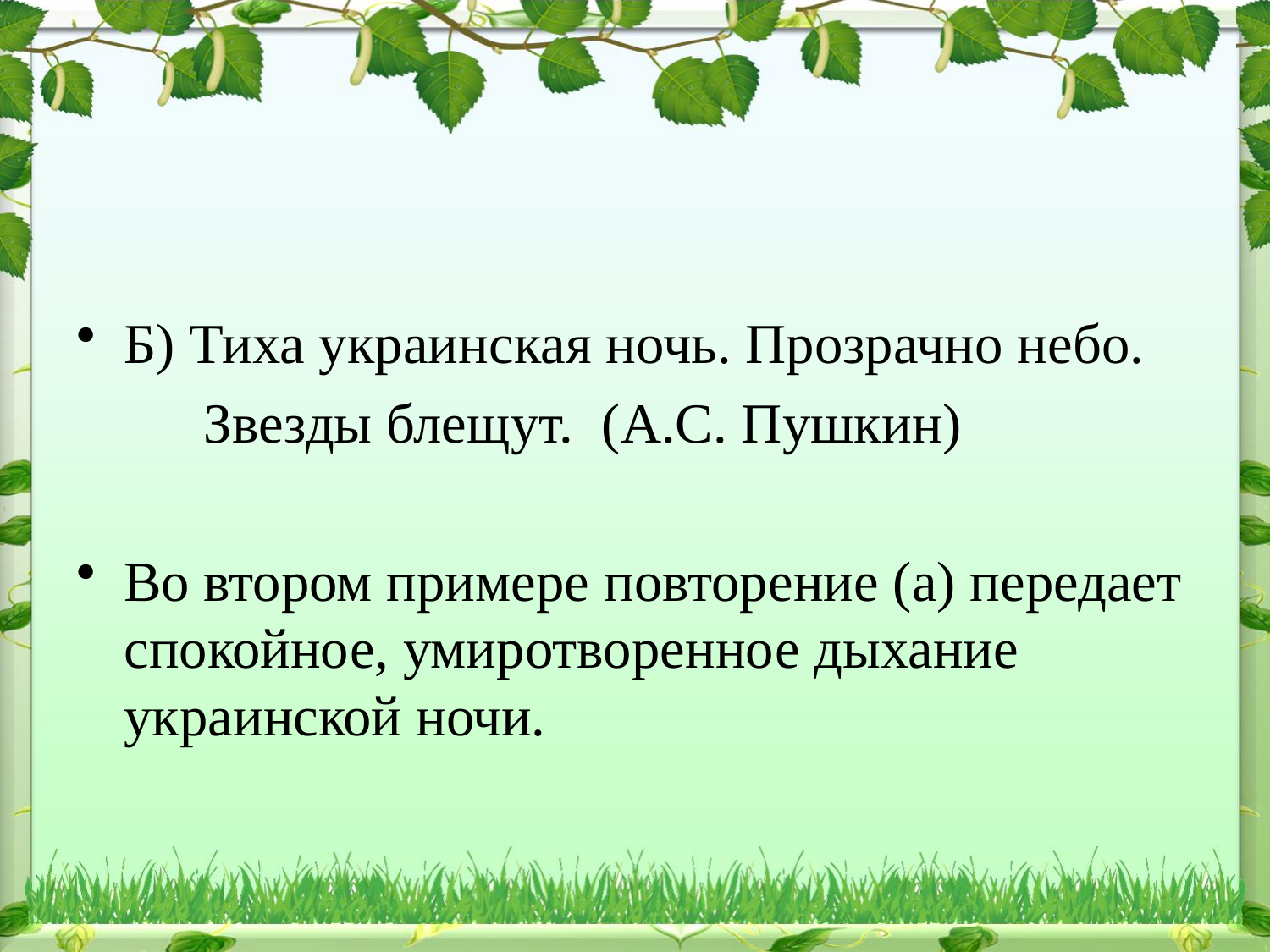

#

Б) Тиха украинская ночь. Прозрачно небо.
         Звезды блещут.  (А.С. Пушкин)

Во втором примере повторение (а) передает спокойное, умиротворенное дыхание украинской ночи.